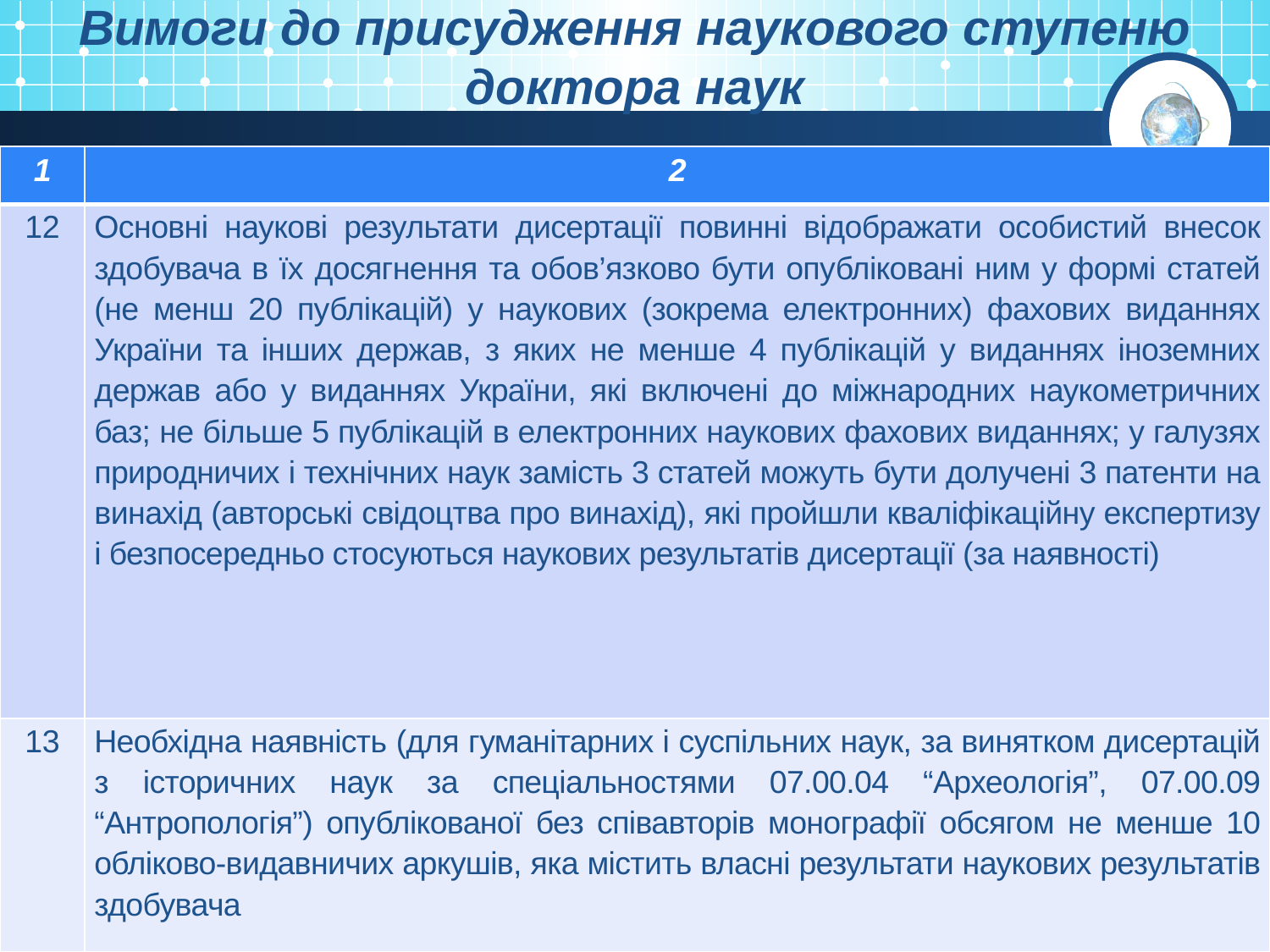

# Вимоги до присудження наукового ступеню доктора наук
| 1 | 2 |
| --- | --- |
| 12 | Основні наукові результати дисертації повинні відображати особистий внесок здобувача в їх досягнення та обов’язково бути опубліковані ним у формі статей (не менш 20 публікацій) у наукових (зокрема електронних) фахових виданнях України та інших держав, з яких не менше 4 публікацій у виданнях іноземних держав або у виданнях України, які включені до міжнародних наукометричних баз; не більше 5 публікацій в електронних наукових фахових виданнях; у галузях природничих і технічних наук замість 3 статей можуть бути долучені 3 патенти на винахід (авторські свідоцтва про винахід), які пройшли кваліфікаційну експертизу і безпосередньо стосуються наукових результатів дисертації (за наявності) |
| 13 | Необхідна наявність (для гуманітарних і суспільних наук, за винятком дисертацій з історичних наук за спеціальностями 07.00.04 “Археологія”, 07.00.09 “Антропологія”) опублікованої без співавторів монографії обсягом не менше 10 обліково-видавничих аркушів, яка містить власні результати наукових результатів здобувача |